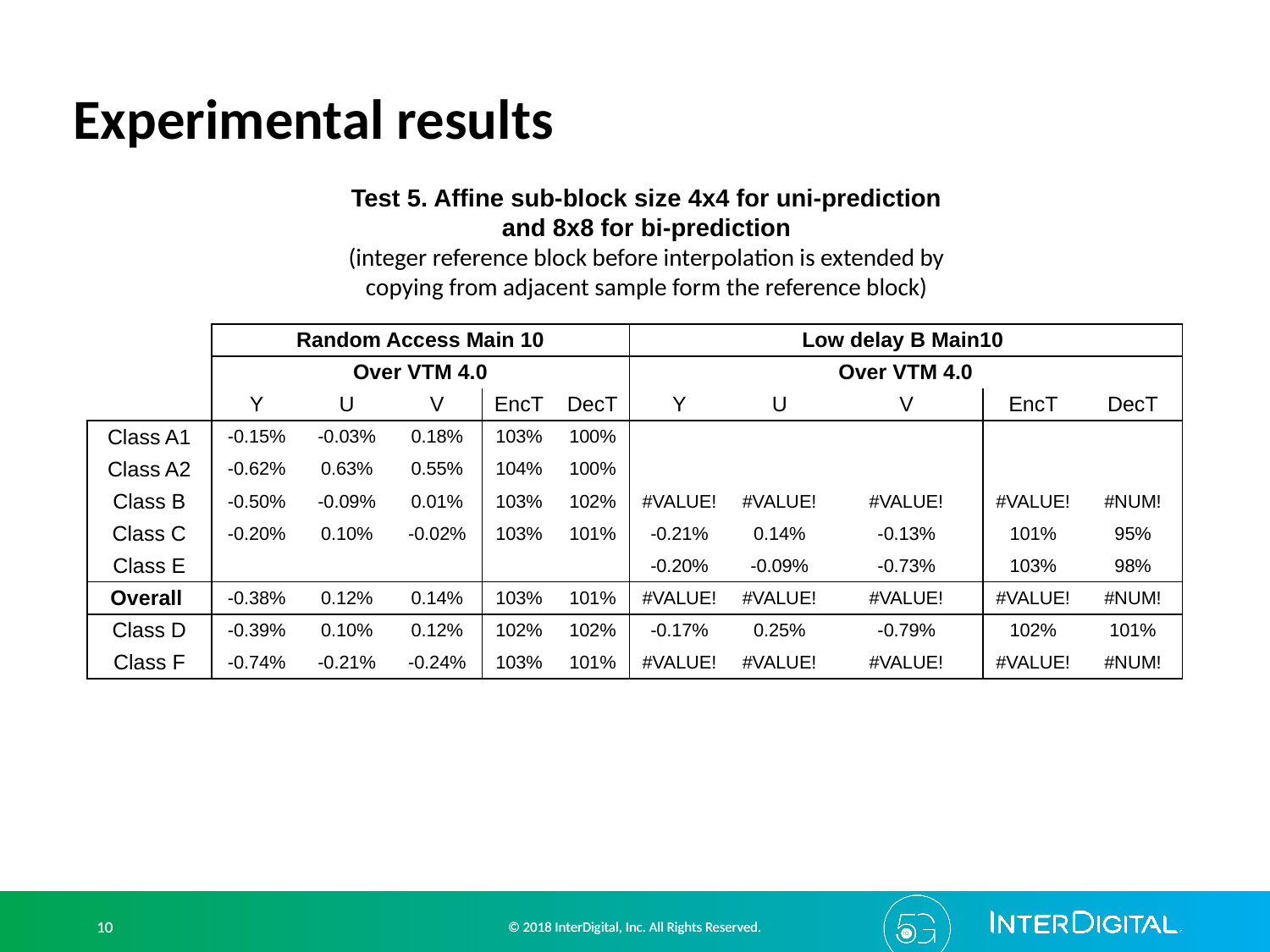

# Experimental results
Test 5. Affine sub-block size 4x4 for uni-prediction and 8x8 for bi-prediction
(integer reference block before interpolation is extended by copying from adjacent sample form the reference block)

|  | Random Access Main 10 |  |  |  |  | Low delay B Main10 |  |  |  |  |
| --- | --- | --- | --- | --- | --- | --- | --- | --- | --- | --- |
|  | Over VTM 4.0 |  |  |  |  | Over VTM 4.0 |  |  |  |  |
|  | Y | U | V | EncT | DecT | Y | U | V | EncT | DecT |
| Class A1 | -0.15% | -0.03% | 0.18% | 103% | 100% |  |  |  |  |  |
| Class A2 | -0.62% | 0.63% | 0.55% | 104% | 100% |  |  |  |  |  |
| Class B | -0.50% | -0.09% | 0.01% | 103% | 102% | #VALUE! | #VALUE! | #VALUE! | #VALUE! | #NUM! |
| Class C | -0.20% | 0.10% | -0.02% | 103% | 101% | -0.21% | 0.14% | -0.13% | 101% | 95% |
| Class E |  |  |  |  |  | -0.20% | -0.09% | -0.73% | 103% | 98% |
| Overall | -0.38% | 0.12% | 0.14% | 103% | 101% | #VALUE! | #VALUE! | #VALUE! | #VALUE! | #NUM! |
| Class D | -0.39% | 0.10% | 0.12% | 102% | 102% | -0.17% | 0.25% | -0.79% | 102% | 101% |
| Class F | -0.74% | -0.21% | -0.24% | 103% | 101% | #VALUE! | #VALUE! | #VALUE! | #VALUE! | #NUM! |
© 2018 InterDigital, Inc. All Rights Reserved.
© 2018 InterDigital, Inc. All Rights Reserved.
10
10